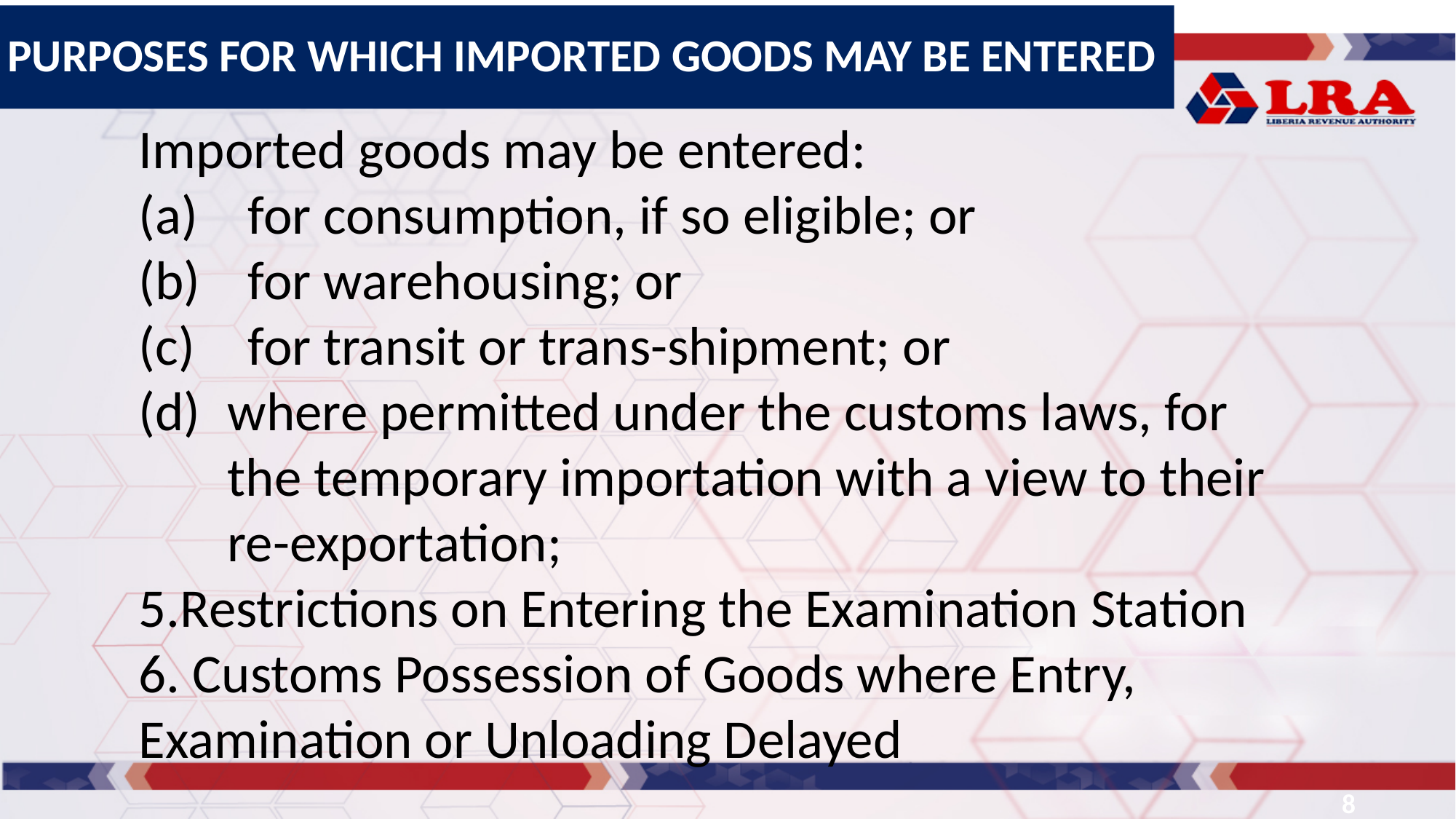

PURPOSES FOR WHICH IMPORTED GOODS MAY BE ENTERED
Imported goods may be entered:
(a)	for consumption, if so eligible; or
(b)	for warehousing; or
(c)	for transit or trans-shipment; or
where permitted under the customs laws, for the temporary importation with a view to their re-exportation;
5.Restrictions on Entering the Examination Station
6. Customs Possession of Goods where Entry, Examination or Unloading Delayed

8